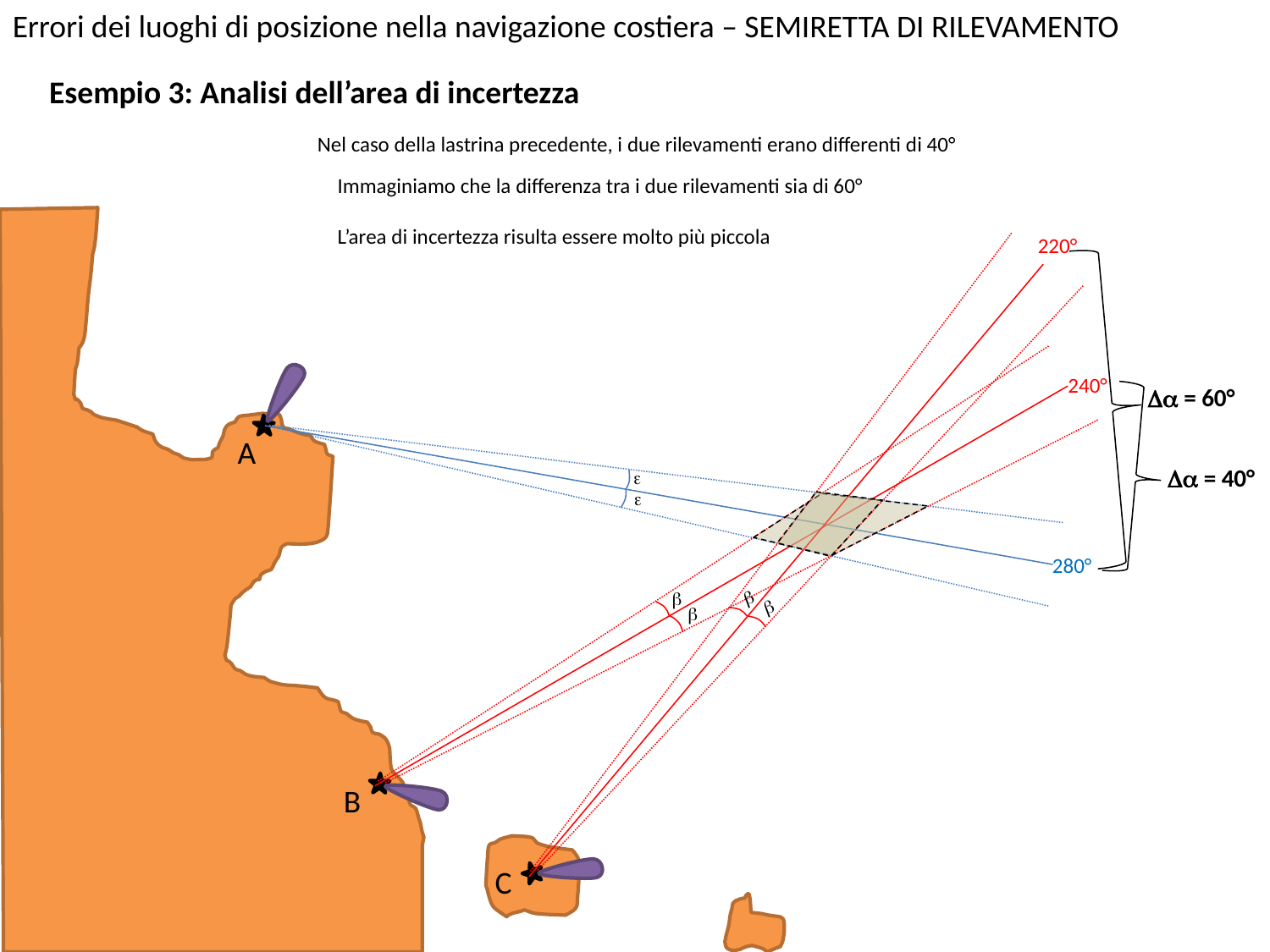

Errori dei luoghi di posizione nella navigazione costiera – SEMIRETTA DI RILEVAMENTO
Esempio 3: Analisi dell’area di incertezza
Nel caso della lastrina precedente, i due rilevamenti erano differenti di 40°
Immaginiamo che la differenza tra i due rilevamenti sia di 60°

L’area di incertezza risulta essere molto più piccola

220°

240°

Δα = 60°

A
Δα = 40°
ε

ε

β
β

280°
β
β

B

C